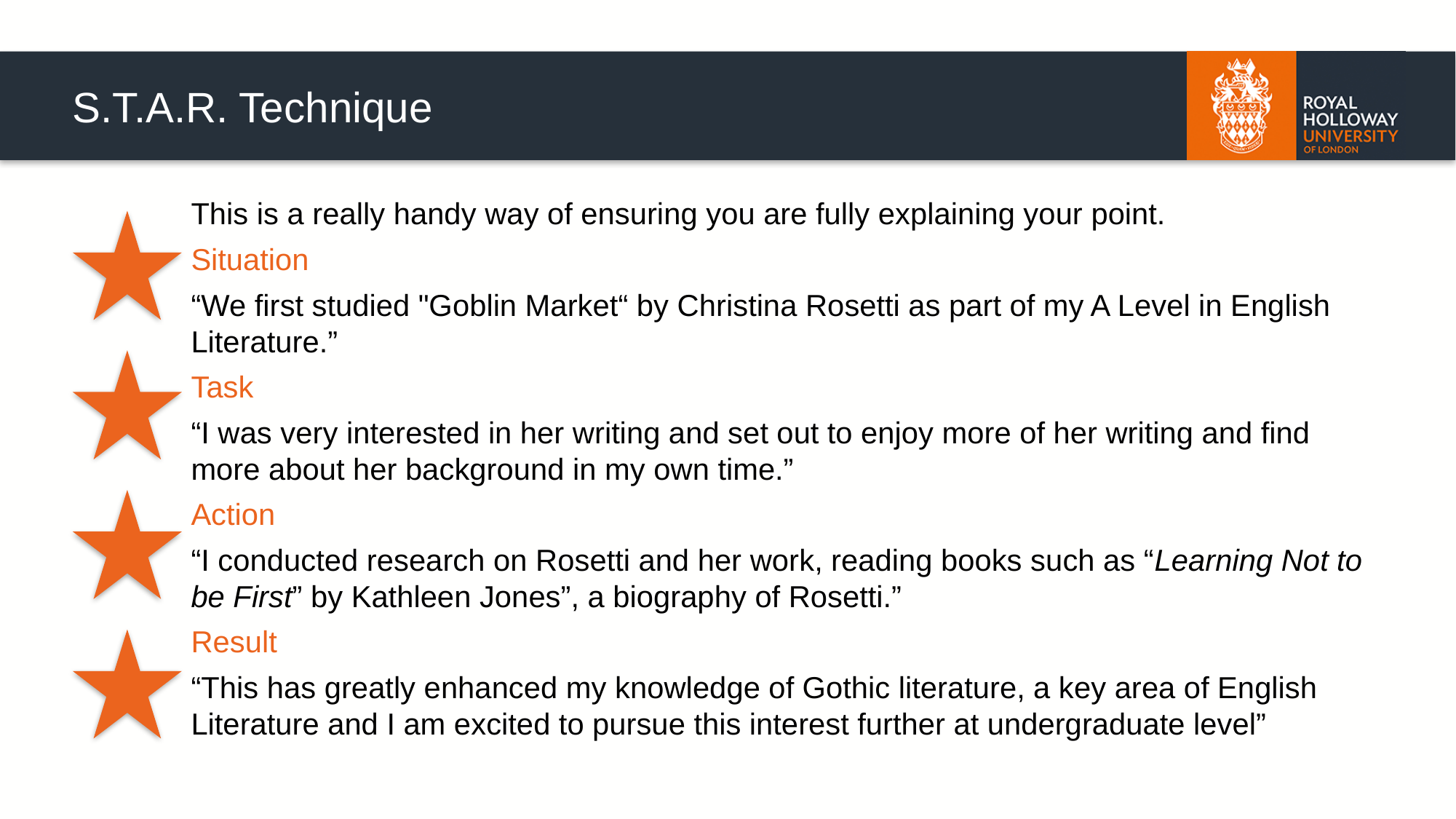

# S.T.A.R. Technique
This is a really handy way of ensuring you are fully explaining your point.
Situation
“We first studied "Goblin Market“ by Christina Rosetti as part of my A Level in English Literature.”
Task
“I was very interested in her writing and set out to enjoy more of her writing and find more about her background in my own time.”
Action
“I conducted research on Rosetti and her work, reading books such as “Learning Not to be First” by Kathleen Jones”, a biography of Rosetti.”
Result
“This has greatly enhanced my knowledge of Gothic literature, a key area of English Literature and I am excited to pursue this interest further at undergraduate level”